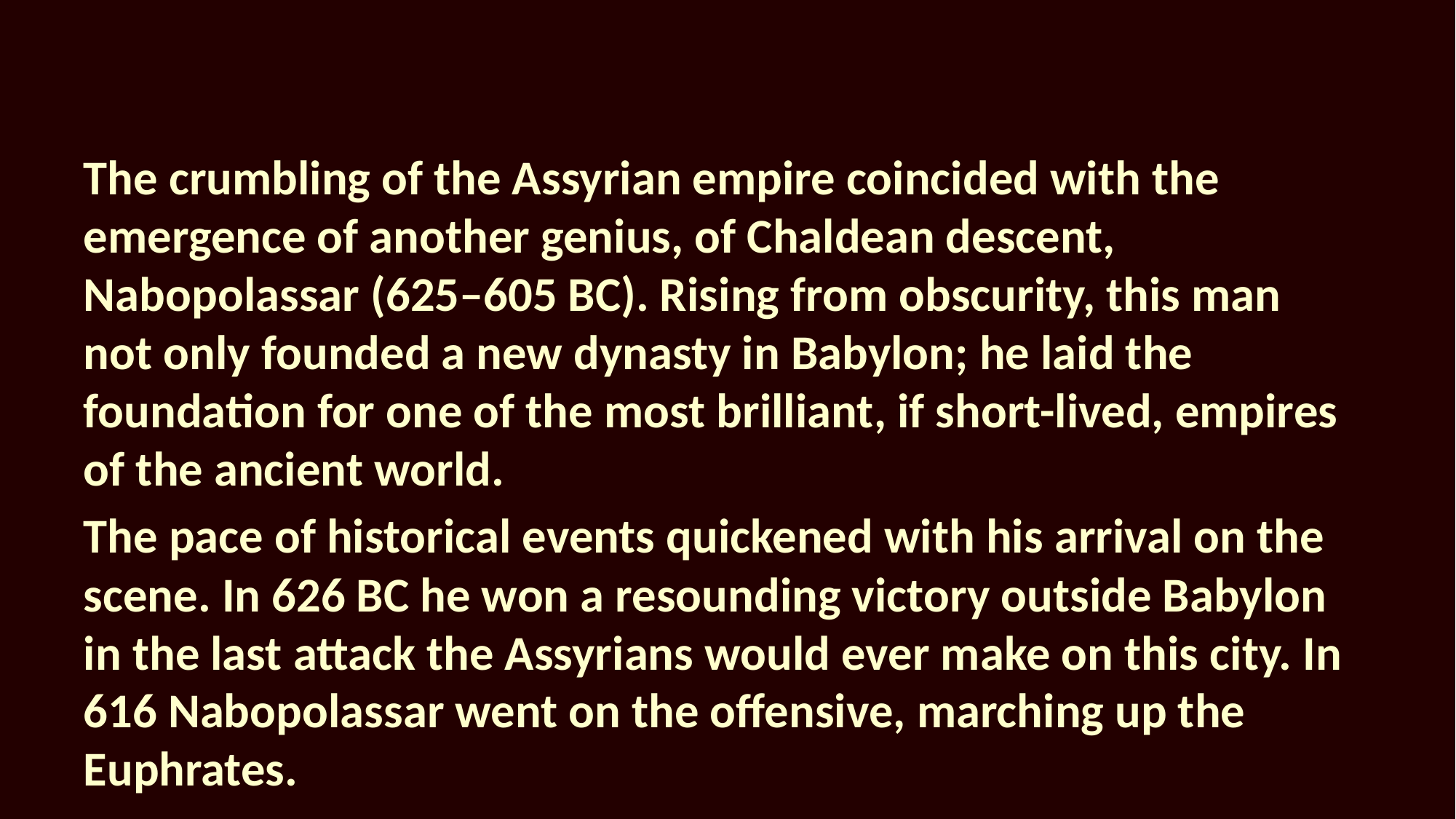

The crumbling of the Assyrian empire coincided with the emergence of another genius, of Chaldean descent, Nabopolassar (625–605 BC). Rising from obscurity, this man not only founded a new dynasty in Babylon; he laid the foundation for one of the most brilliant, if short-lived, empires of the ancient world.
The pace of historical events quickened with his arrival on the scene. In 626 BC he won a resounding victory outside Babylon in the last attack the Assyrians would ever make on this city. In 616 Nabopolassar went on the offensive, marching up the Euphrates.